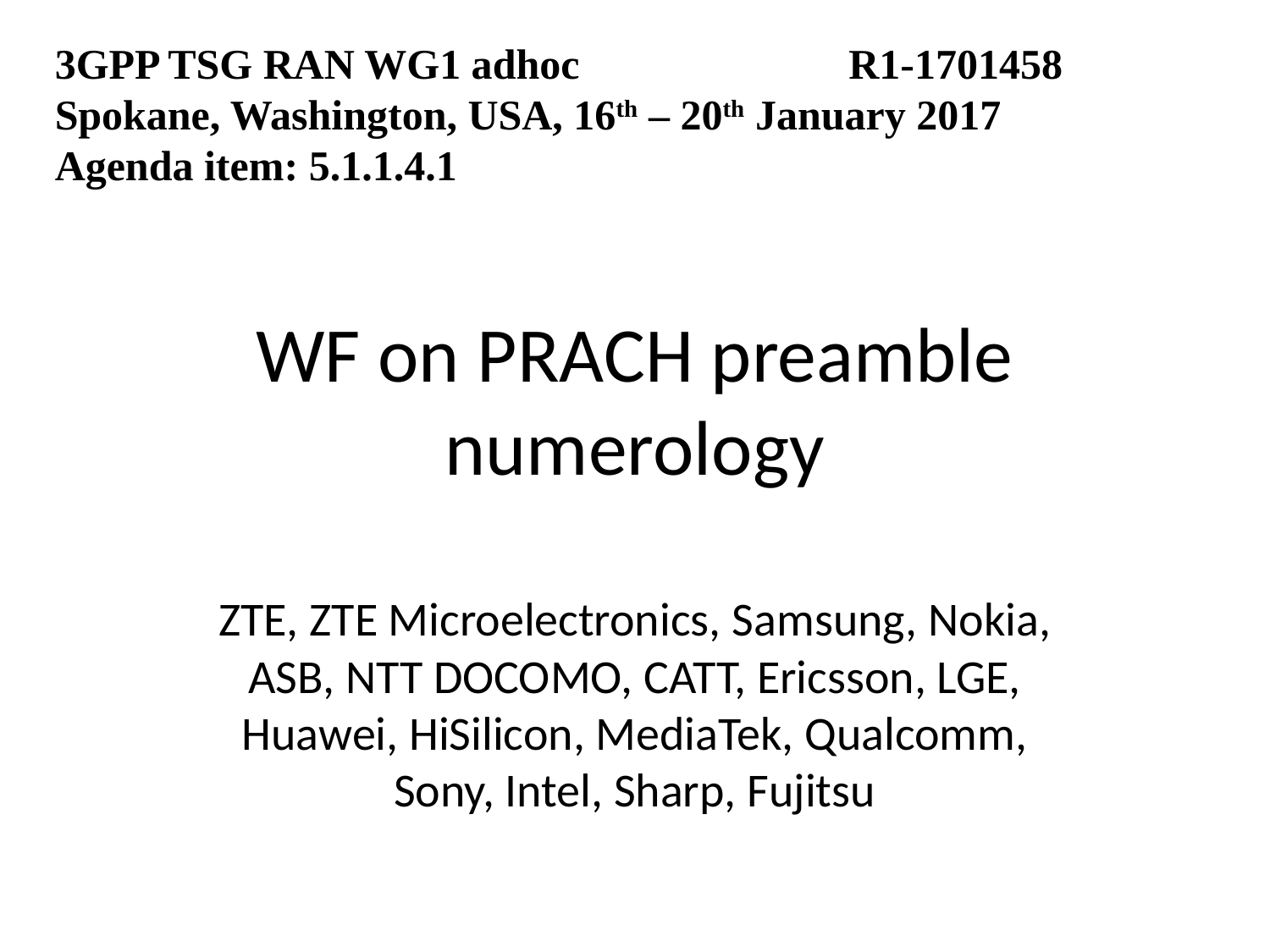

3GPP TSG RAN WG1 adhoc	               R1-1701458
Spokane, Washington, USA, 16th – 20th January 2017
Agenda item: 5.1.1.4.1
# WF on PRACH preamble numerology
ZTE, ZTE Microelectronics, Samsung, Nokia, ASB, NTT DOCOMO, CATT, Ericsson, LGE, Huawei, HiSilicon, MediaTek, Qualcomm, Sony, Intel, Sharp, Fujitsu